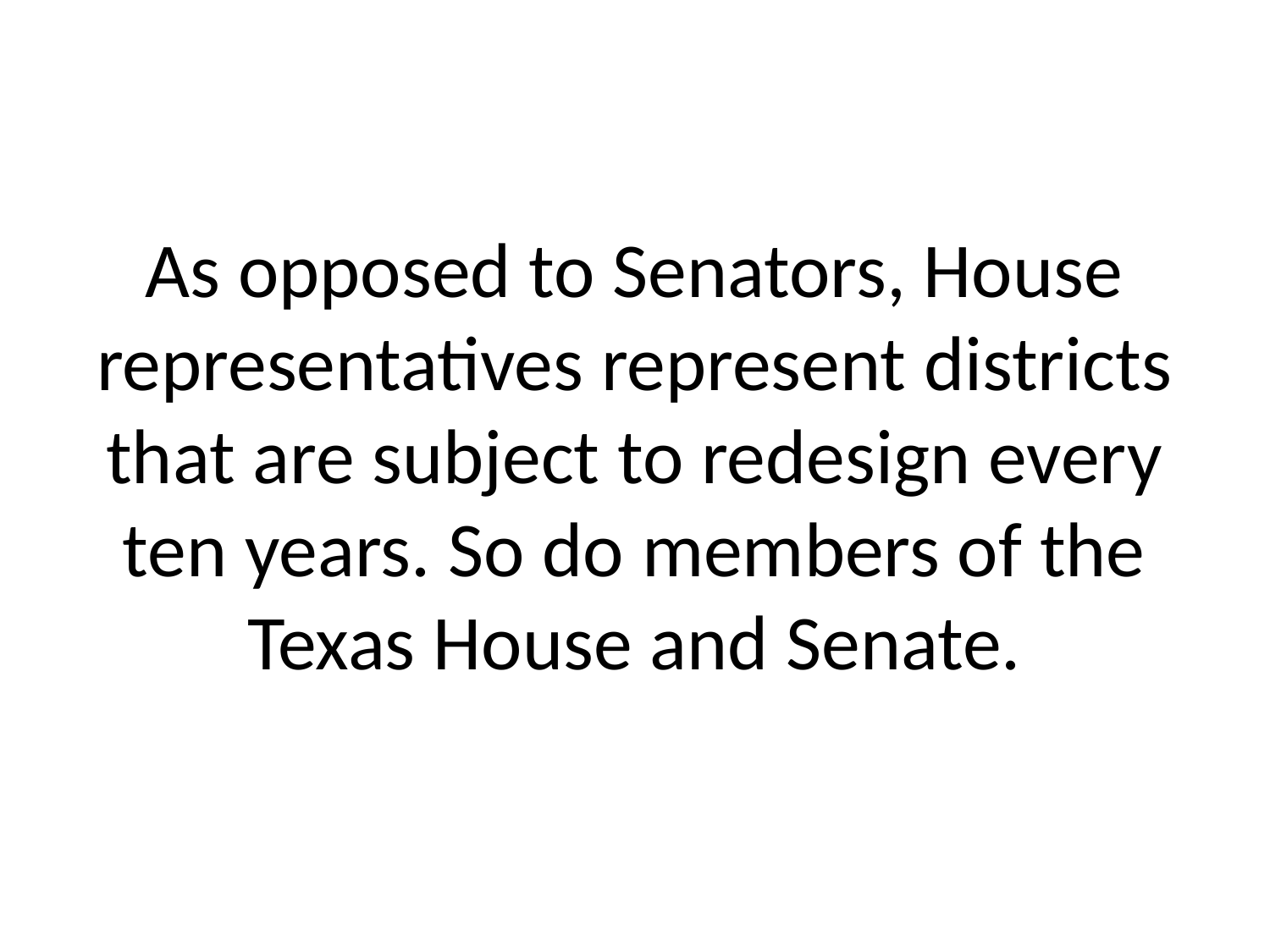

# As opposed to Senators, House representatives represent districts that are subject to redesign every ten years. So do members of the Texas House and Senate.